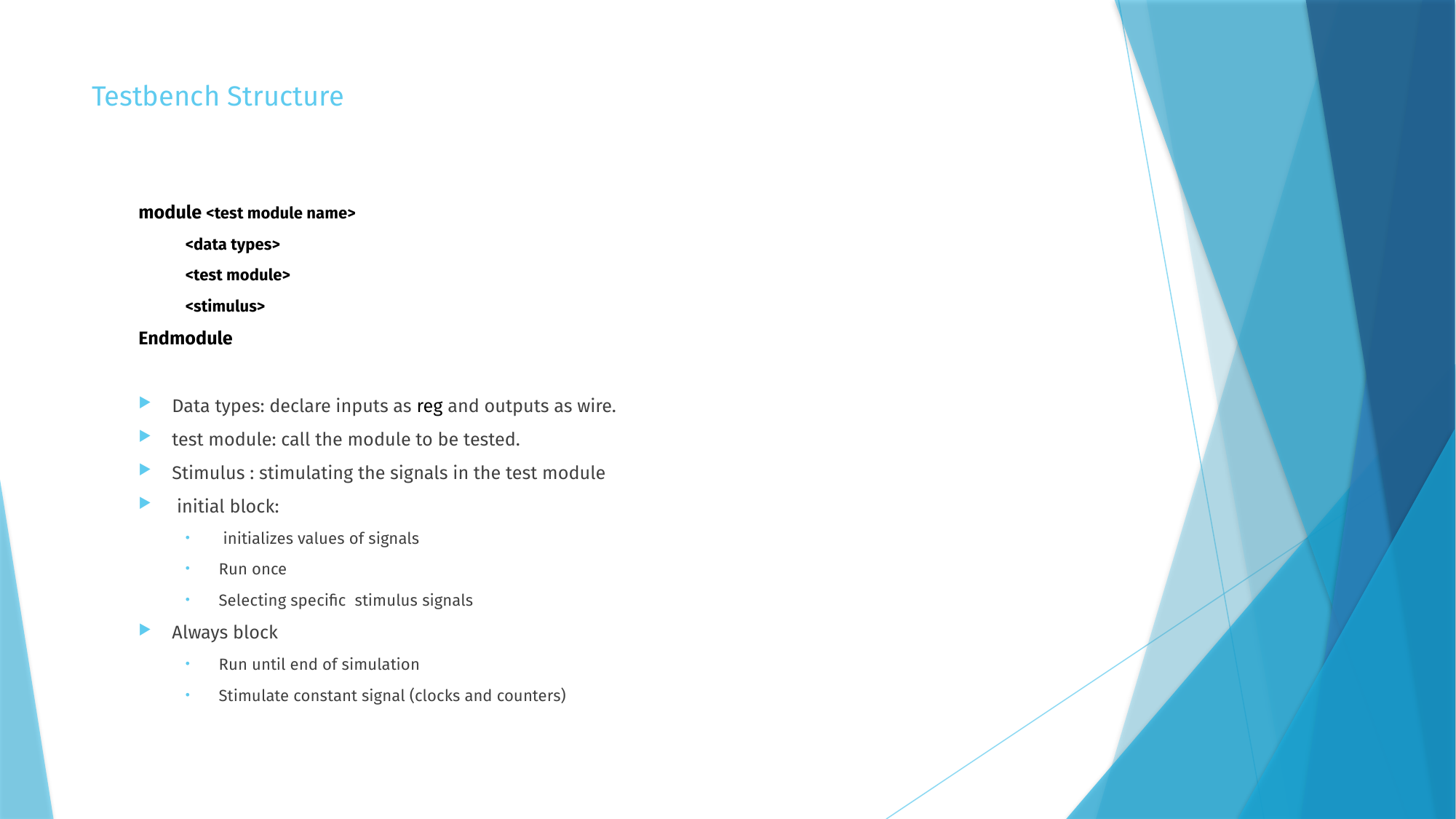

# Testbench Structure

module <test module name>
<data types>
<test module>
<stimulus>
Endmodule

Data types: declare inputs as reg and outputs as wire.
test module: call the module to be tested.
Stimulus : stimulating the signals in the test module
 initial block:
 initializes values of signals
Run once
Selecting specific  stimulus signals
Always block
Run until end of simulation
Stimulate constant signal (clocks and counters)